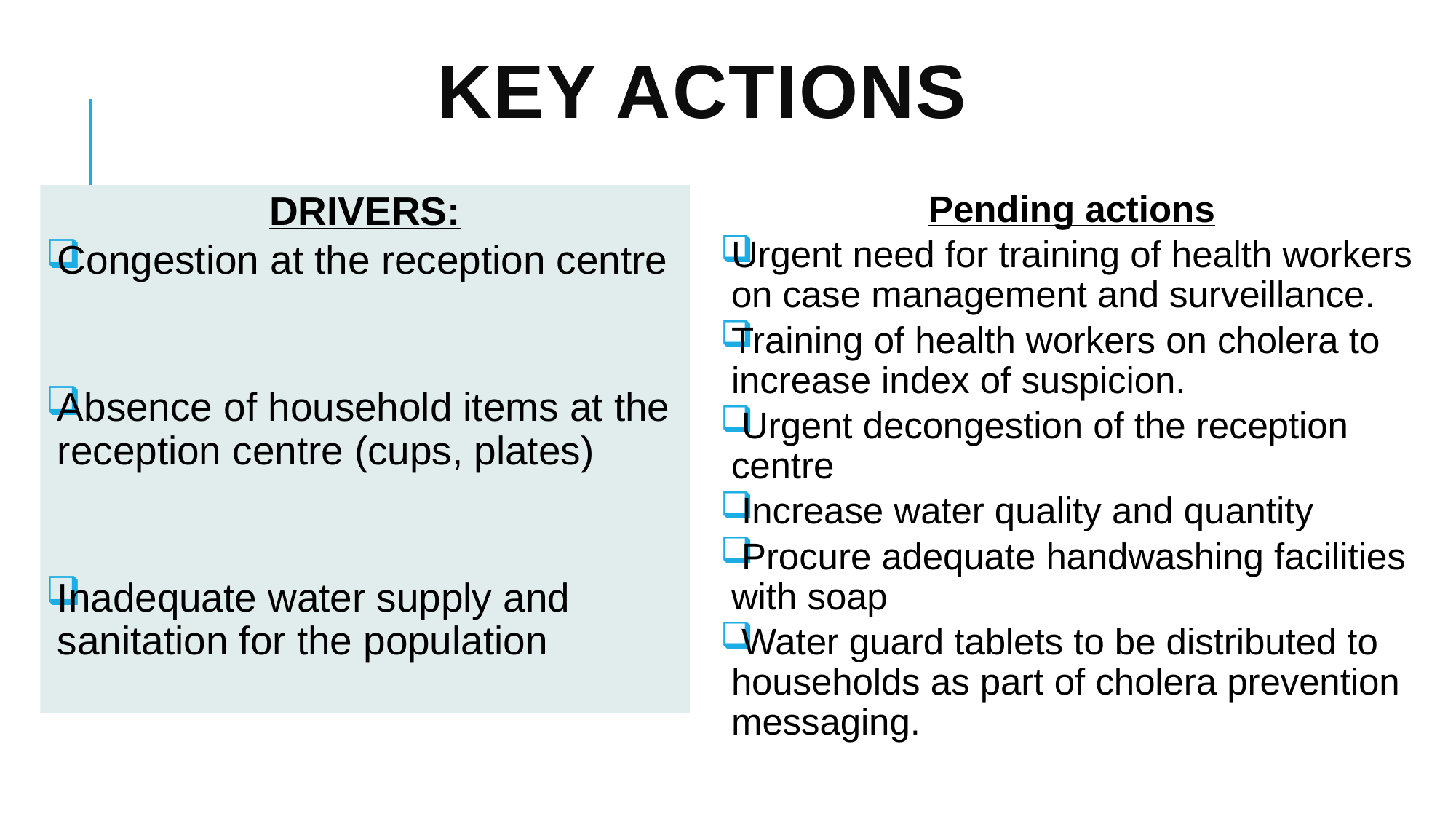

# Key actions
DRIVERS:
Congestion at the reception centre

Absence of household items at the reception centre (cups, plates)

Inadequate water supply and sanitation for the population

 Pending actions
Urgent need for training of health workers on case management and surveillance.
Training of health workers on cholera to increase index of suspicion.
 Urgent decongestion of the reception centre
 Increase water quality and quantity
 Procure adequate handwashing facilities with soap
 Water guard tablets to be distributed to households as part of cholera prevention messaging.